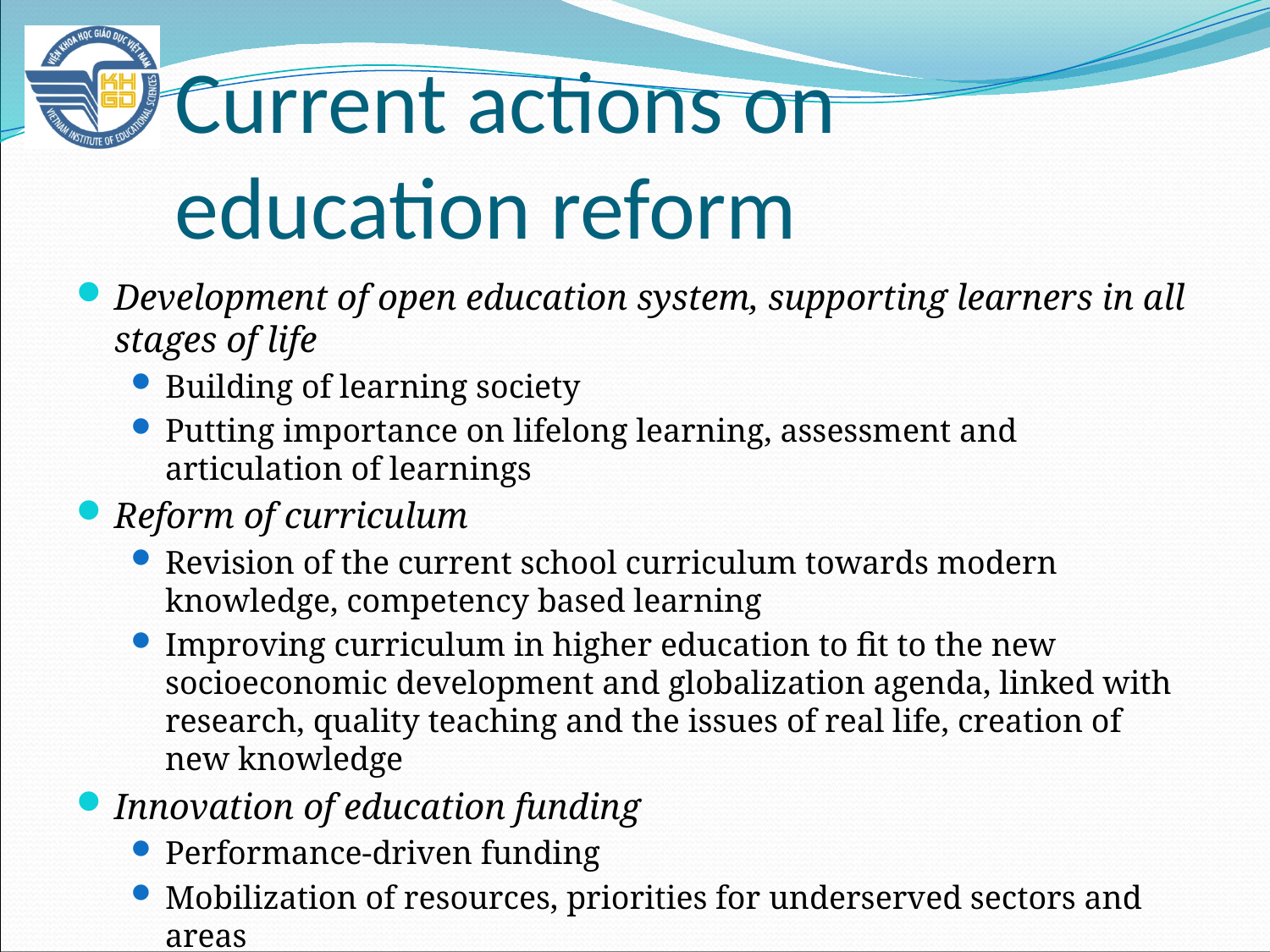

# Current actions on education reform
Development of open education system, supporting learners in all stages of life
Building of learning society
Putting importance on lifelong learning, assessment and articulation of learnings
Reform of curriculum
Revision of the current school curriculum towards modern knowledge, competency based learning
Improving curriculum in higher education to fit to the new socioeconomic development and globalization agenda, linked with research, quality teaching and the issues of real life, creation of new knowledge
Innovation of education funding
Performance-driven funding
Mobilization of resources, priorities for underserved sectors and areas